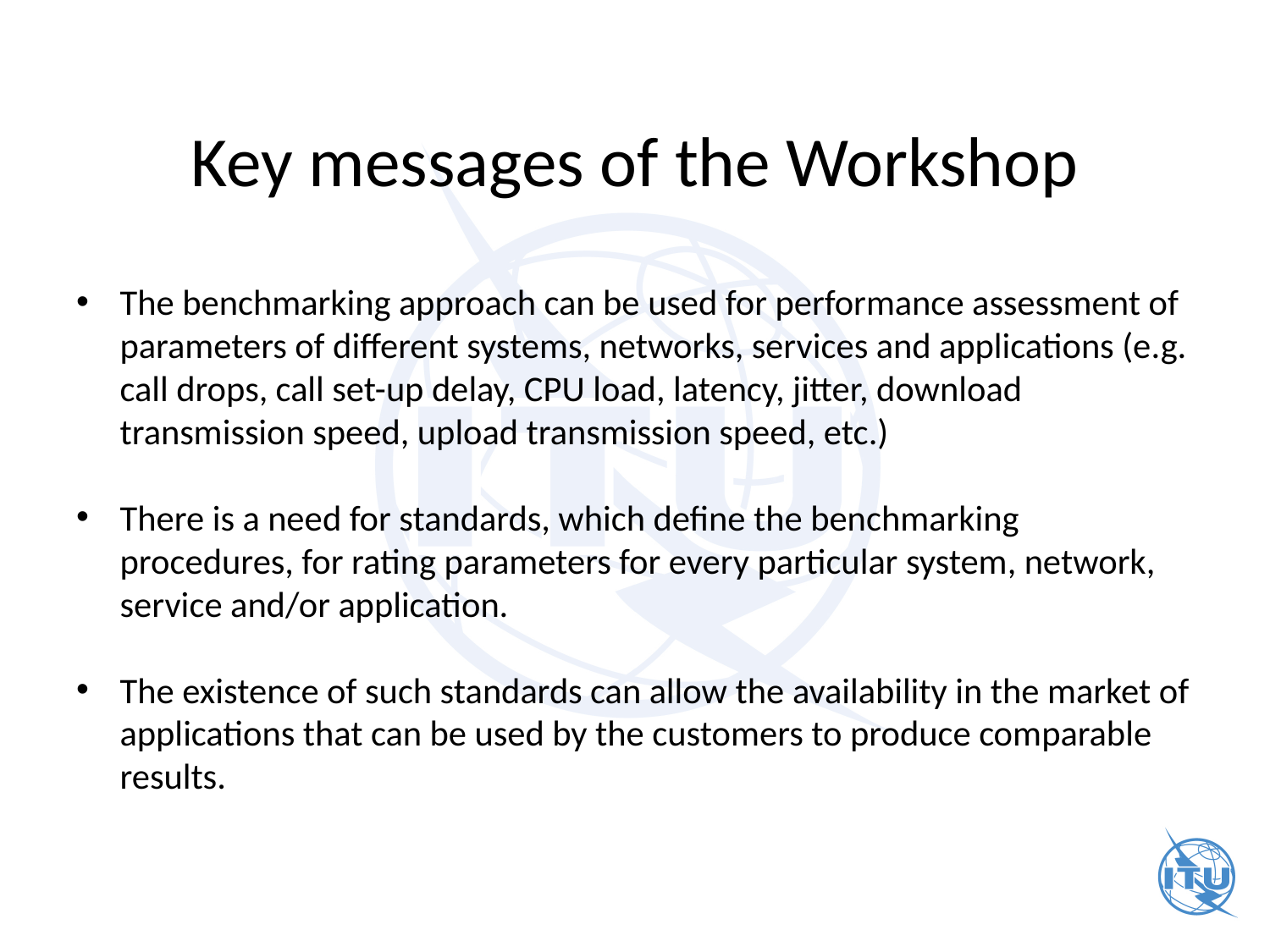

# Key messages of the Workshop
The benchmarking approach can be used for performance assessment of parameters of different systems, networks, services and applications (e.g. call drops, call set-up delay, CPU load, latency, jitter, download transmission speed, upload transmission speed, etc.)
There is a need for standards, which define the benchmarking procedures, for rating parameters for every particular system, network, service and/or application.

The existence of such standards can allow the availability in the market of applications that can be used by the customers to produce comparable results.